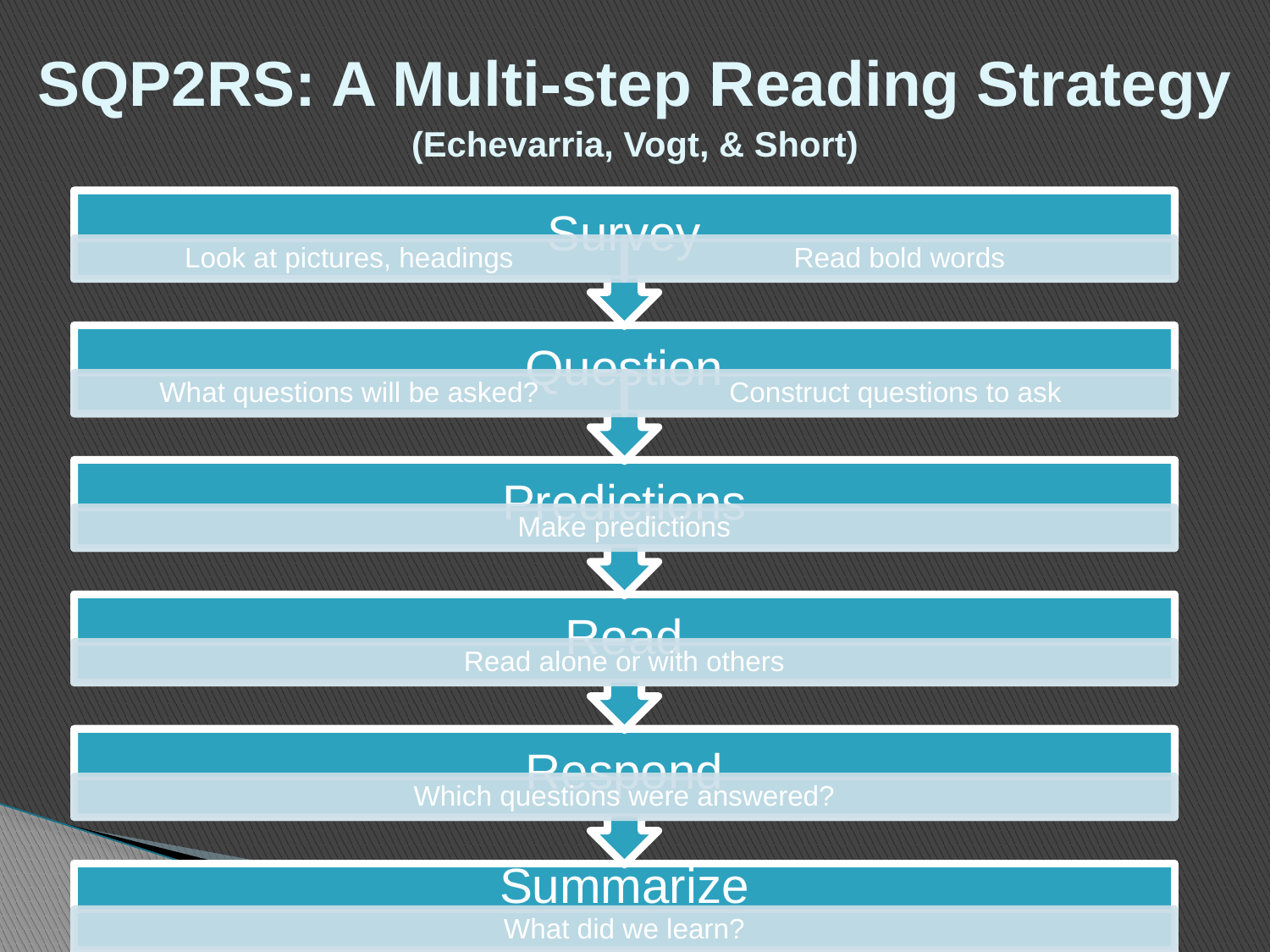

# SQP2RS: A Multi-step Reading Strategy (Echevarria, Vogt, & Short)
Summarize
What did we learn?
Respond
Which questions were answered?
Read
Read alone or with others
Predictions
Make predictions
Question
What questions will be asked?
Construct questions to ask
Survey
Look at pictures, headings
Read bold words